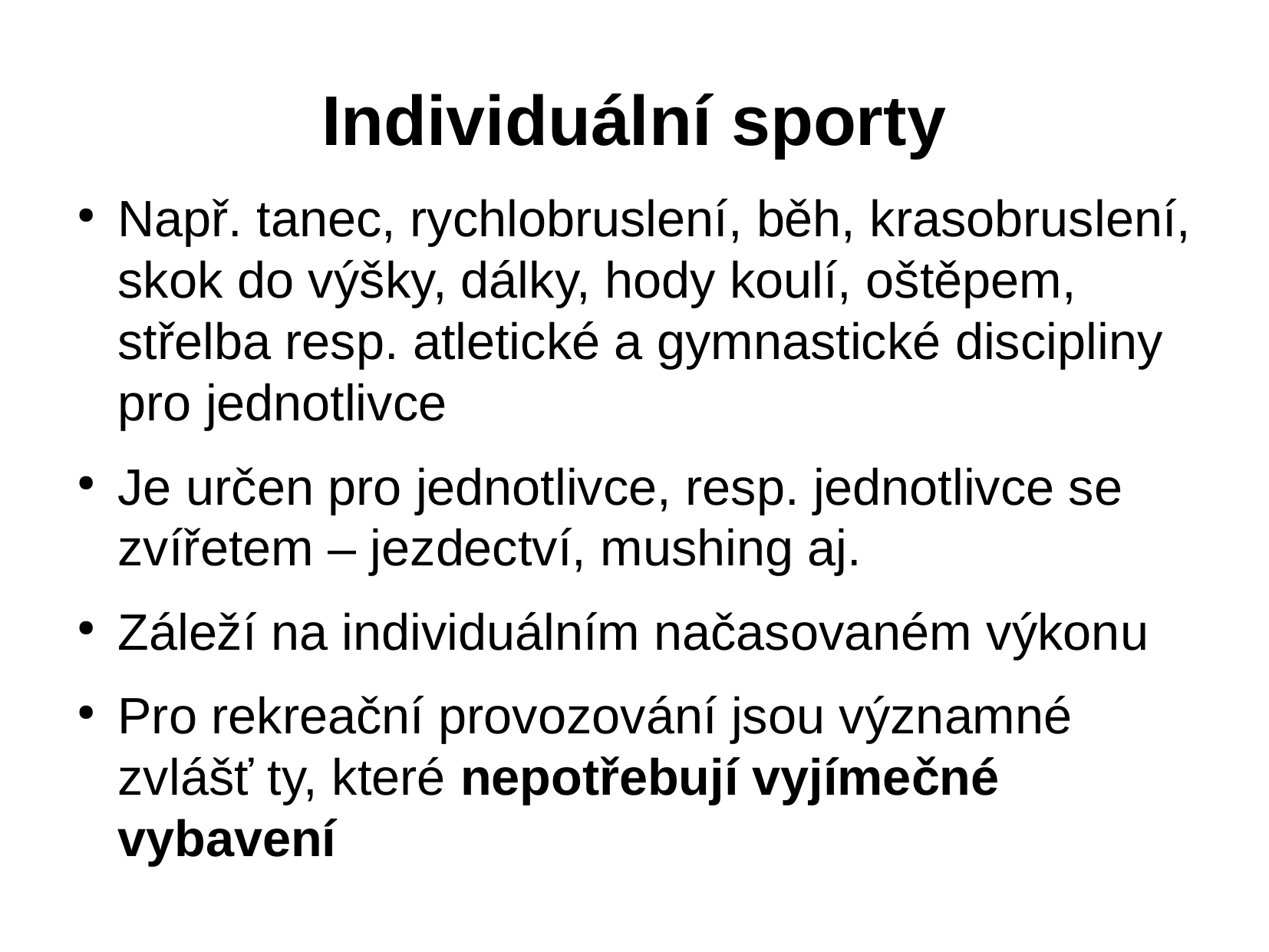

# Individuální sporty
Např. tanec, rychlobruslení, běh, krasobruslení, skok do výšky, dálky, hody koulí, oštěpem, střelba resp. atletické a gymnastické discipliny pro jednotlivce
Je určen pro jednotlivce, resp. jednotlivce se zvířetem – jezdectví, mushing aj.
Záleží na individuálním načasovaném výkonu
Pro rekreační provozování jsou významné zvlášť ty, které nepotřebují vyjímečné vybavení